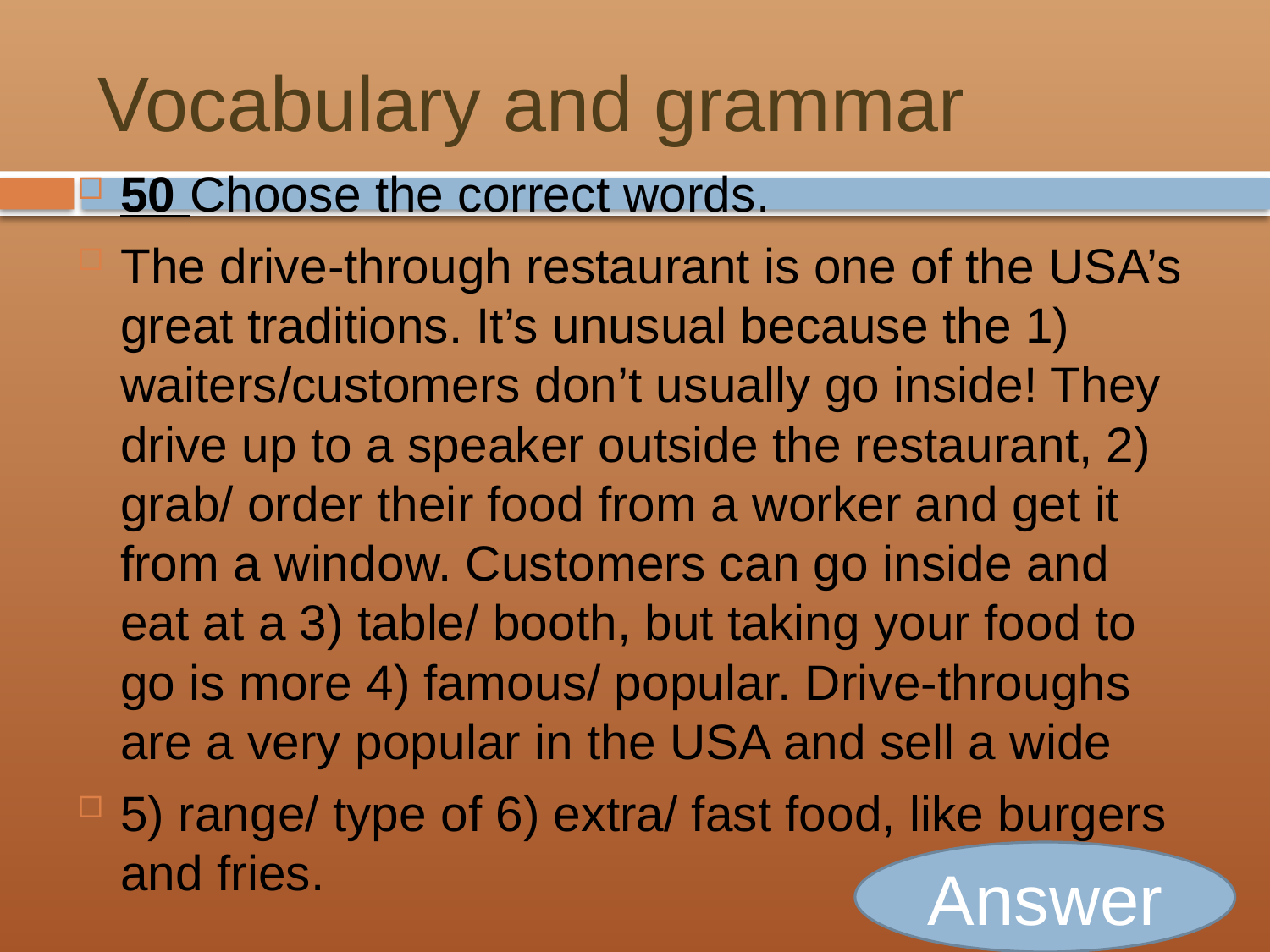

# Vocabulary and grammar
50 Choose the correct words.
The drive-through restaurant is one of the USA’s great traditions. It’s unusual because the 1) waiters/customers don’t usually go inside! They drive up to a speaker outside the restaurant, 2) grab/ order their food from a worker and get it from a window. Customers can go inside and eat at a 3) table/ booth, but taking your food to go is more 4) famous/ popular. Drive-throughs are a very popular in the USA and sell a wide
5) range/ type of 6) extra/ fast food, like burgers and fries.

Answer